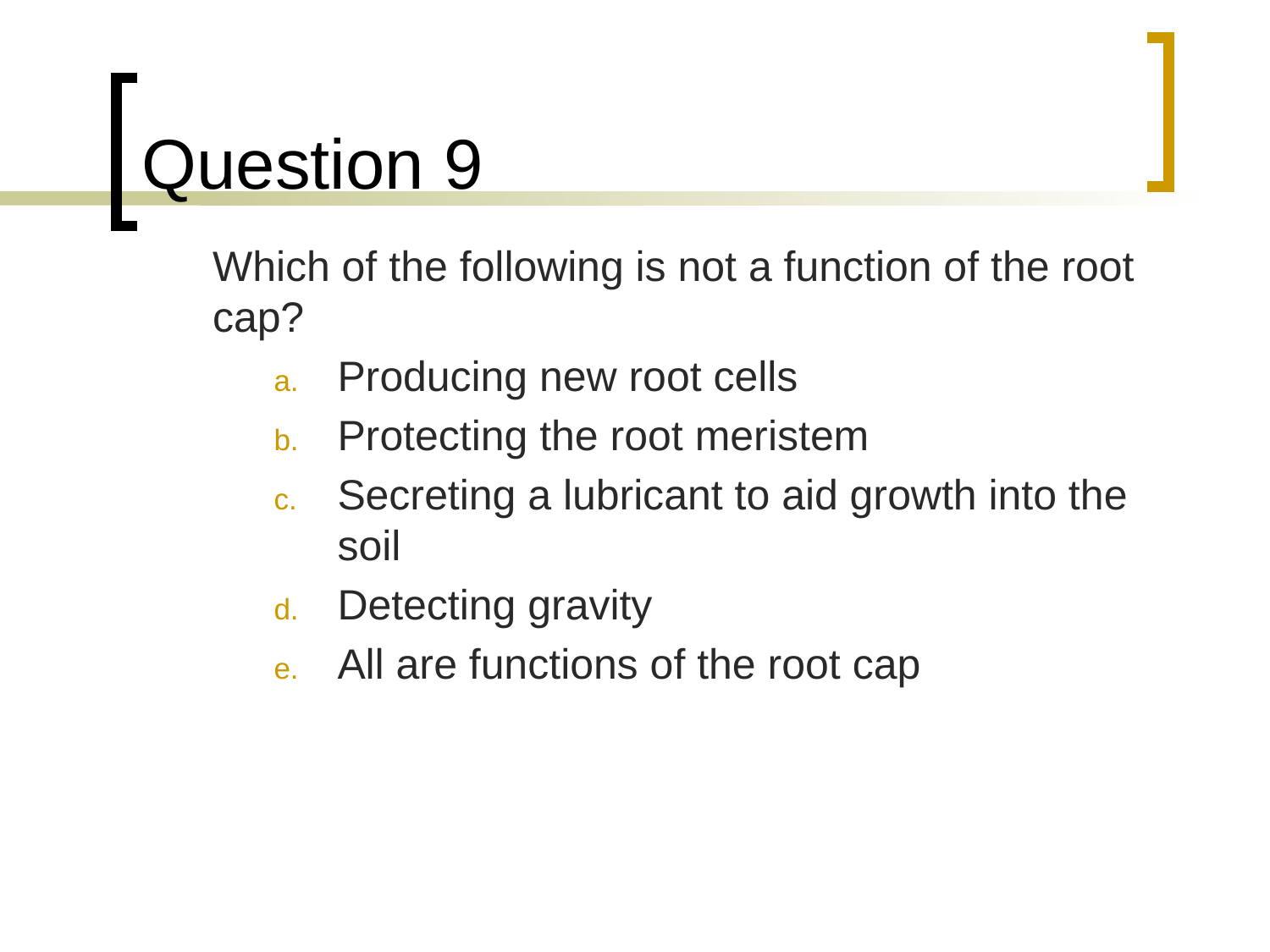

# Question 9
	Which of the following is not a function of the root cap?
Producing new root cells
Protecting the root meristem
Secreting a lubricant to aid growth into the soil
Detecting gravity
All are functions of the root cap